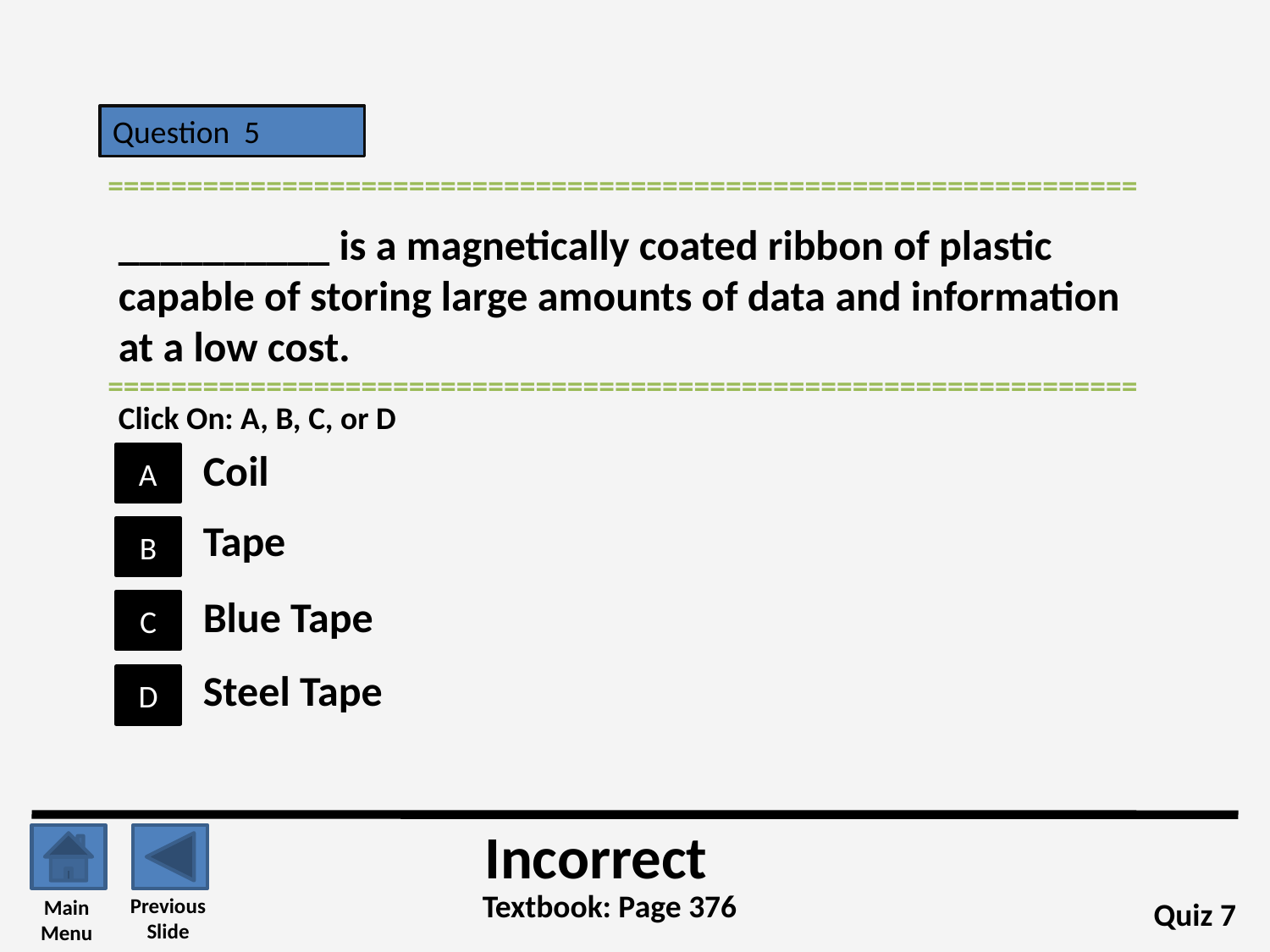

Question  5
=================================================================
__________ is a magnetically coated ribbon of plastic capable of storing large amounts of data and information at a low cost.
=================================================================
Click On: A, B, C, or D
Coil
A
Tape
B
Blue Tape
C
Steel Tape
D
Incorrect

Textbook: Page 376
Previous
Slide
Main
Menu
Quiz 7